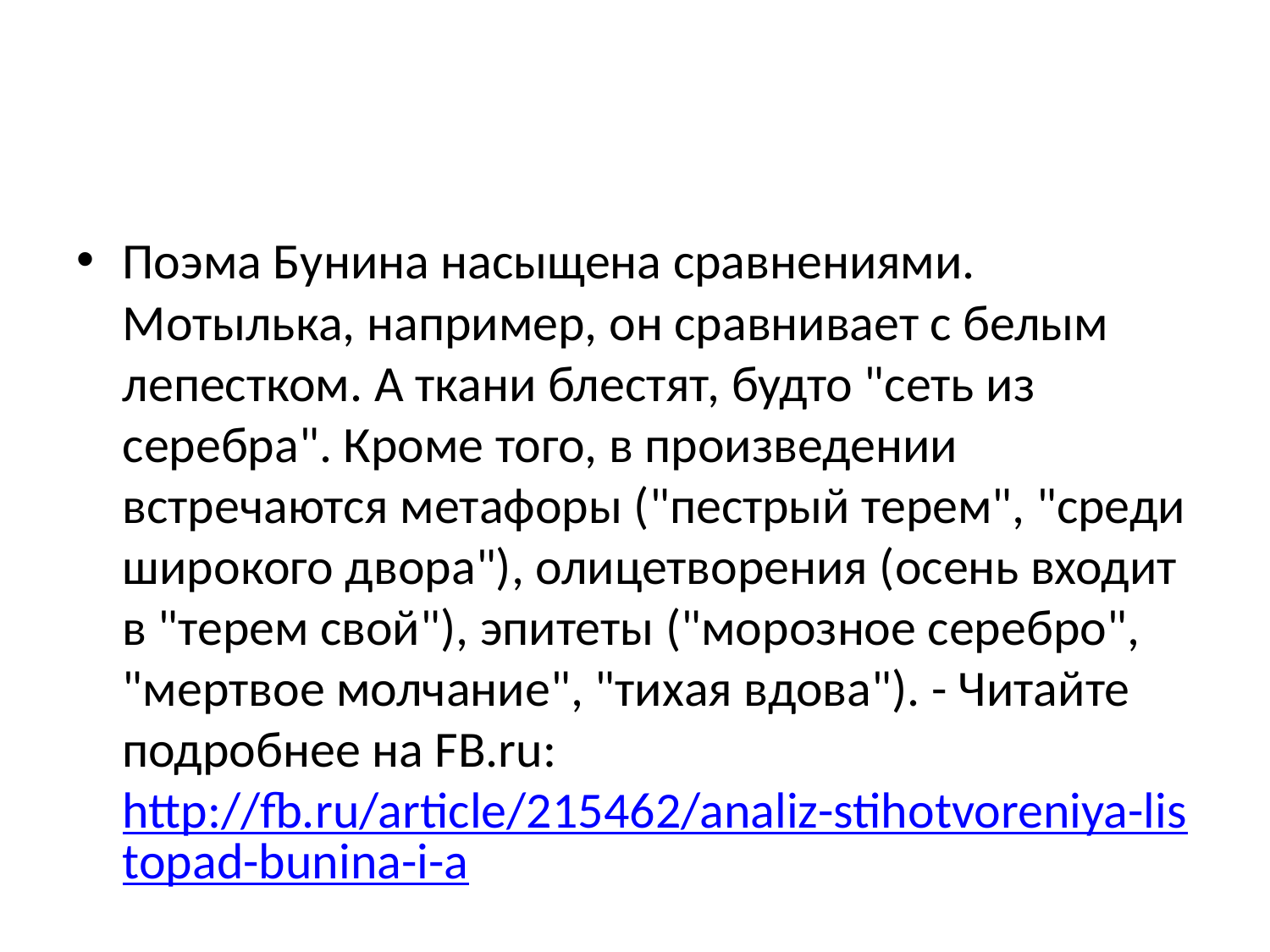

#
Поэма Бунина насыщена сравнениями. Мотылька, например, он сравнивает с белым лепестком. А ткани блестят, будто "сеть из серебра". Кроме того, в произведении встречаются метафоры ("пестрый терем", "среди широкого двора"), олицетворения (осень входит в "терем свой"), эпитеты ("морозное серебро", "мертвое молчание", "тихая вдова"). - Читайте подробнее на FB.ru: http://fb.ru/article/215462/analiz-stihotvoreniya-listopad-bunina-i-a